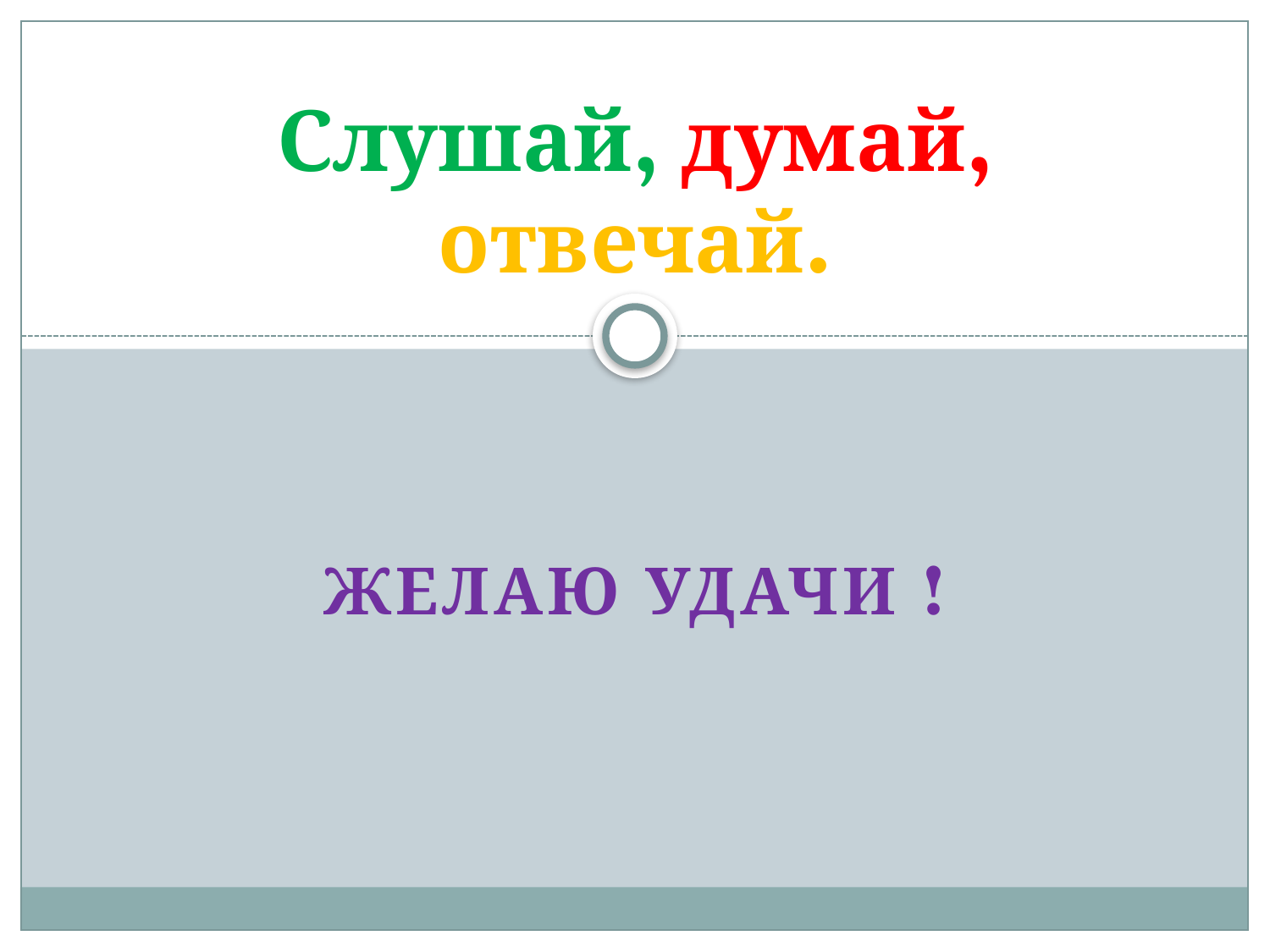

# Слушай, думай, отвечай.

Желаю удачи !